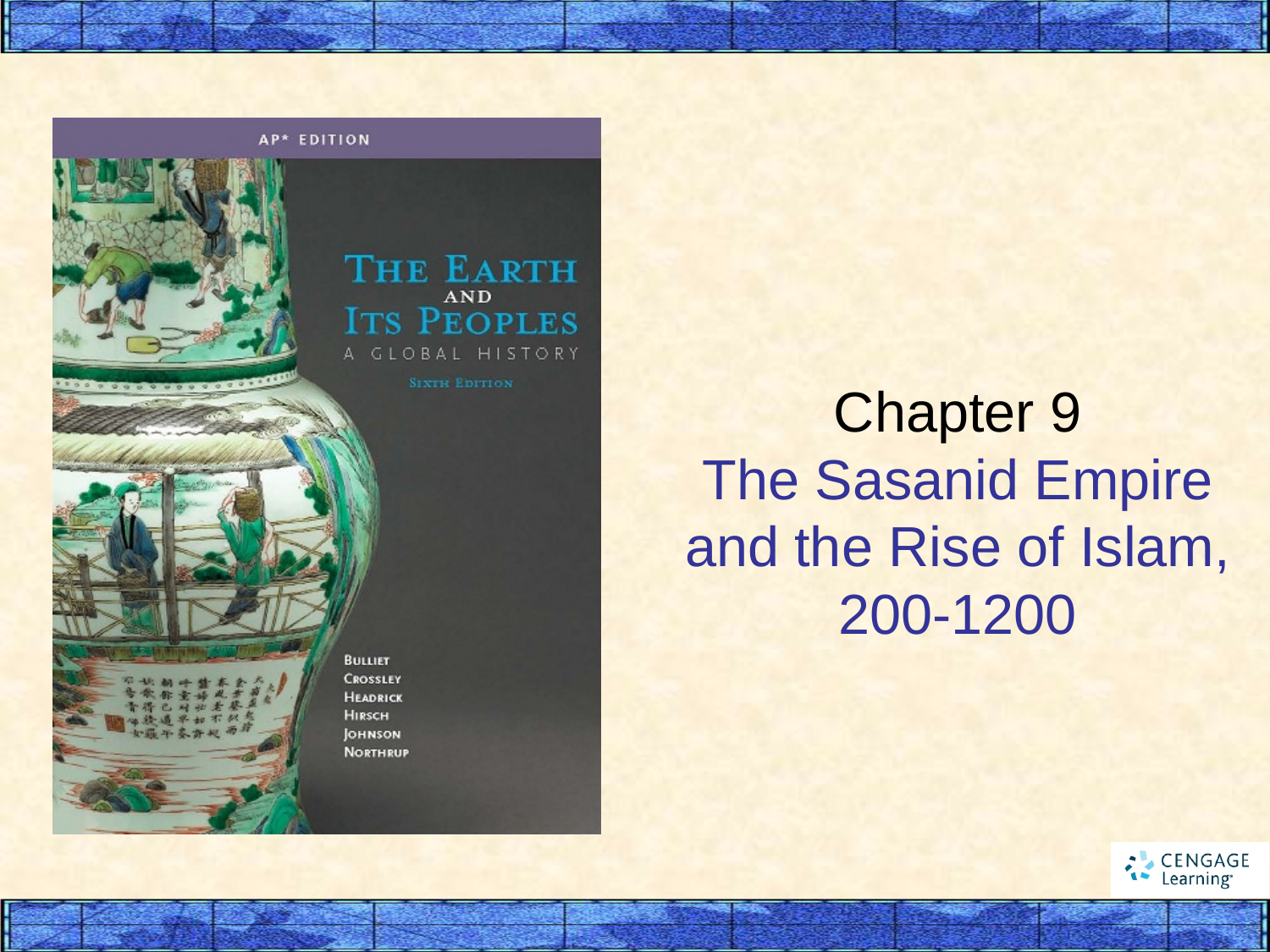

# Chapter 9 The Sasanid Empire and the Rise of Islam, 200-1200